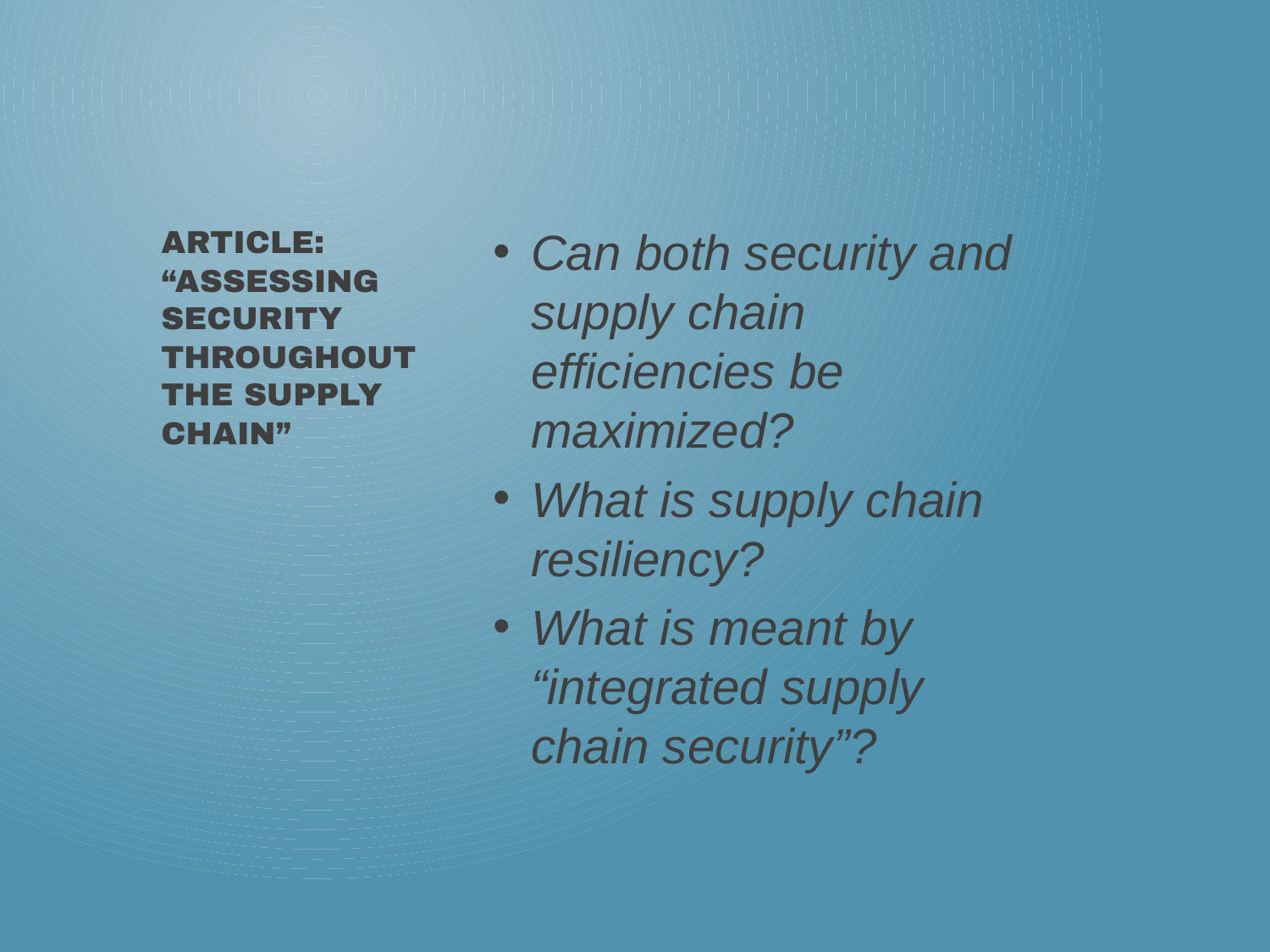

Can both security and supply chain efficiencies be maximized?
What is supply chain resiliency?
What is meant by “integrated supply chain security”?

# Article: “Assessing security throughout the supply chain”